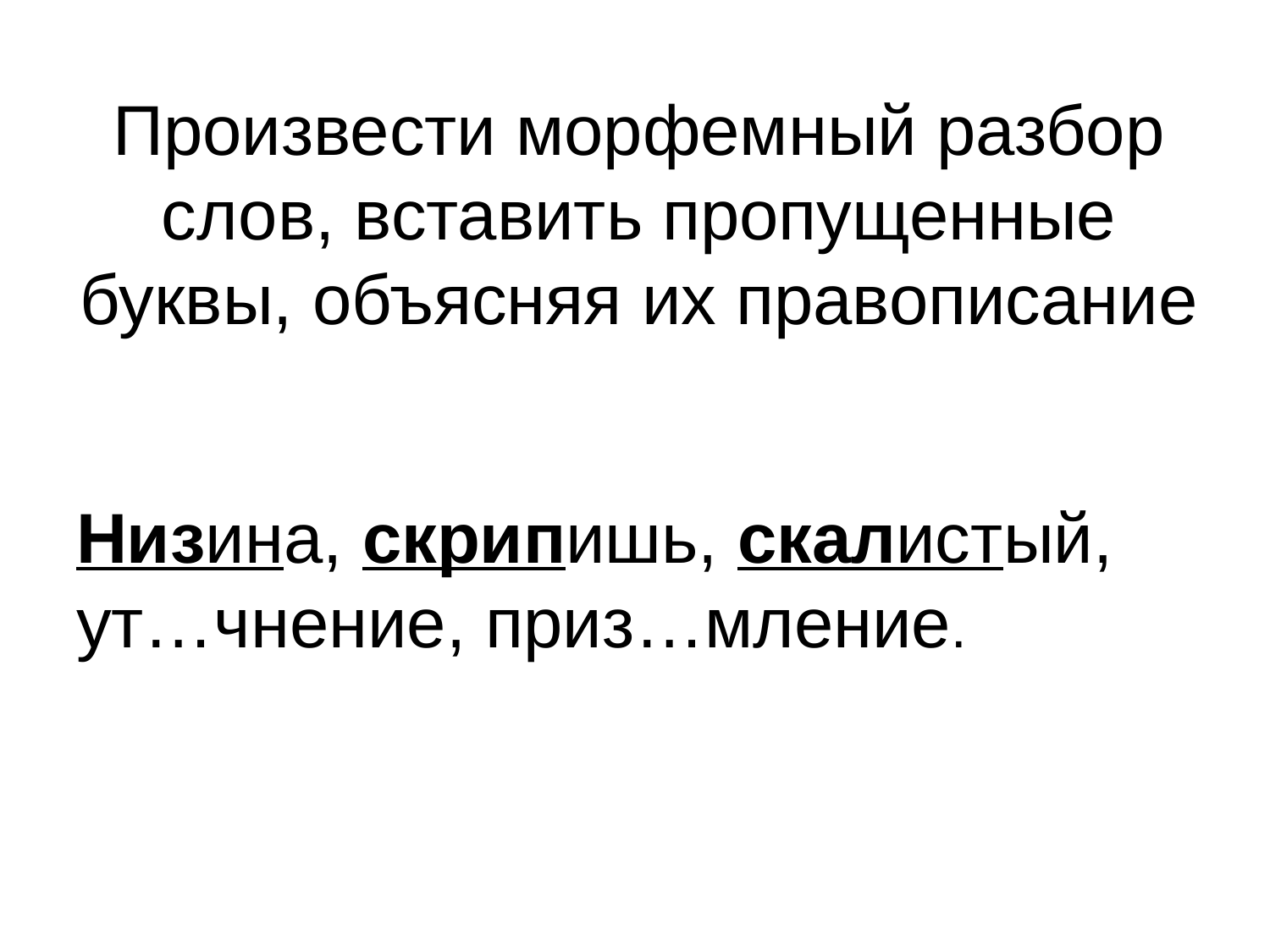

# Произвести морфемный разбор слов, вставить пропущенные буквы, объясняя их правописание
Низина, скрипишь, скалистый, ут…чнение, приз…мление.